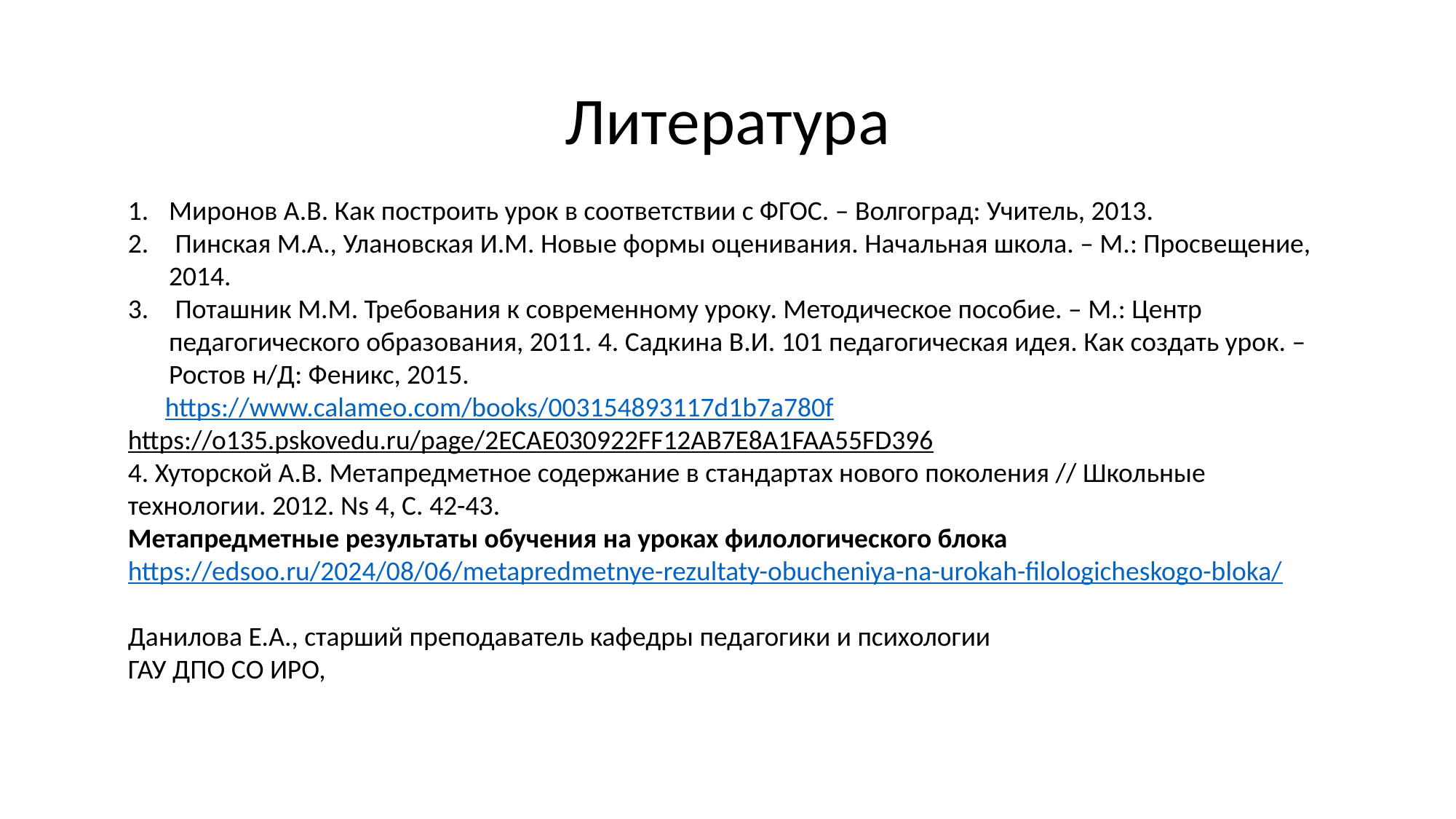

# Литература
Миронов А.В. Как построить урок в соответствии с ФГОС. – Волгоград: Учитель, 2013.
 Пинская М.А., Улановская И.М. Новые формы оценивания. Начальная школа. – М.: Просвещение, 2014.
 Поташник М.М. Требования к современному уроку. Методическое пособие. – М.: Центр педагогического образования, 2011. 4. Садкина В.И. 101 педагогическая идея. Как создать урок. – Ростов н/Д: Феникс, 2015.
      https://www.calameo.com/books/003154893117d1b7a780f
https://o135.pskovedu.ru/page/2ECAE030922FF12AB7E8A1FAA55FD396
4. Хуторской А.В. Метапредметное содержание в стандартах нового поколения // Школьные технологии. 2012. Ns 4, С. 42-43.
Метапредметные результаты обучения на уроках филологического блока
https://edsoo.ru/2024/08/06/metapredmetnye-rezultaty-obucheniya-na-urokah-filologicheskogo-bloka/

Данилова Е.А., старший преподаватель кафедры педагогики и психологии
ГАУ ДПО СО ИРО,